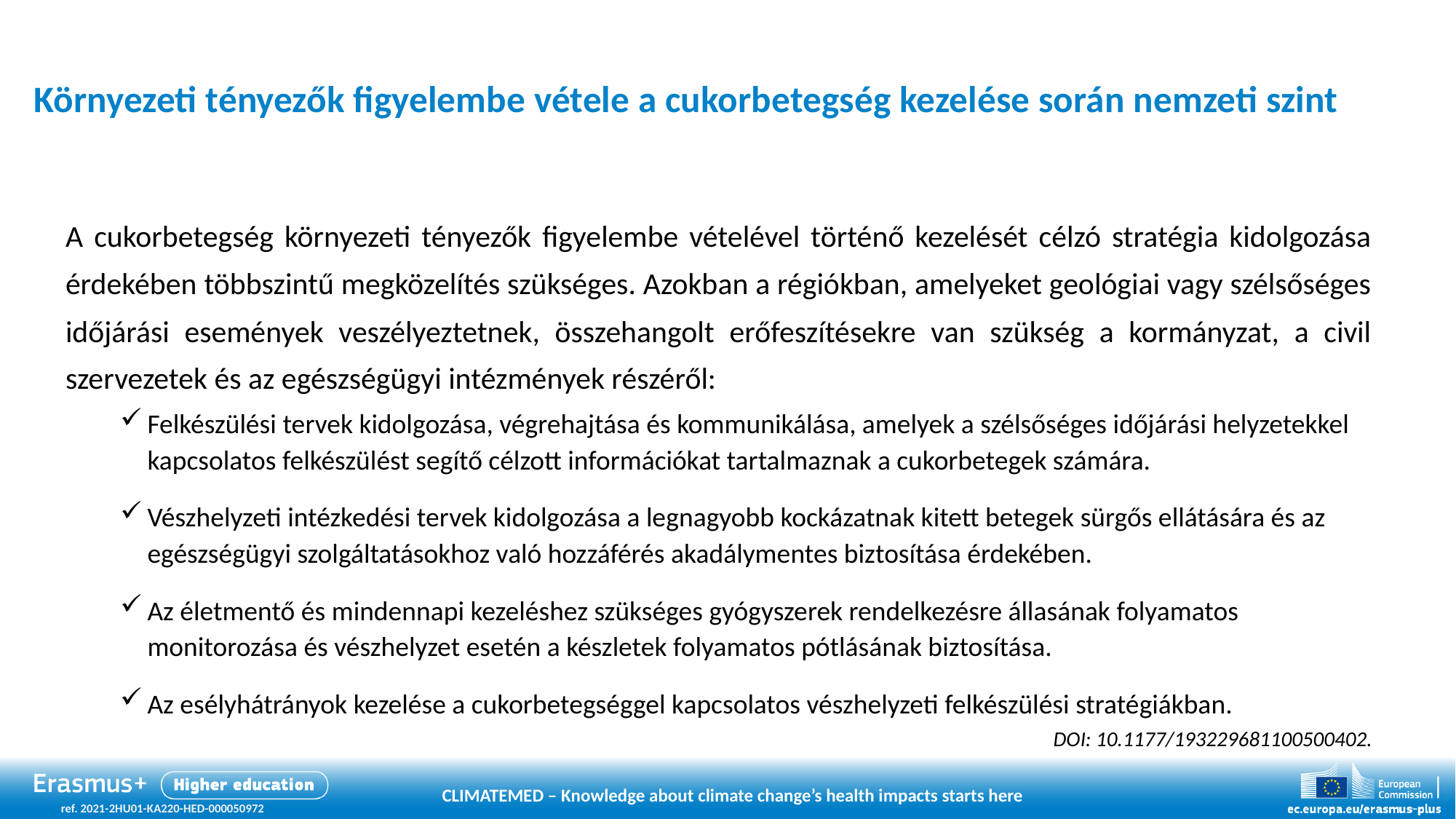

# Környezeti tényezők figyelembe vétele a cukorbetegség kezelése során nemzeti szint

A cukorbetegség környezeti tényezők figyelembe vételével történő kezelését célzó stratégia kidolgozása érdekében többszintű megközelítés szükséges. Azokban a régiókban, amelyeket geológiai vagy szélsőséges időjárási események veszélyeztetnek, összehangolt erőfeszítésekre van szükség a kormányzat, a civil szervezetek és az egészségügyi intézmények részéről:
Felkészülési tervek kidolgozása, végrehajtása és kommunikálása, amelyek a szélsőséges időjárási helyzetekkel kapcsolatos felkészülést segítő célzott információkat tartalmaznak a cukorbetegek számára.
Vészhelyzeti intézkedési tervek kidolgozása a legnagyobb kockázatnak kitett betegek sürgős ellátására és az egészségügyi szolgáltatásokhoz való hozzáférés akadálymentes biztosítása érdekében.
Az életmentő és mindennapi kezeléshez szükséges gyógyszerek rendelkezésre állasának folyamatos monitorozása és vészhelyzet esetén a készletek folyamatos pótlásának biztosítása.
Az esélyhátrányok kezelése a cukorbetegséggel kapcsolatos vészhelyzeti felkészülési stratégiákban.
doi: 10.1177/193229681100500402.